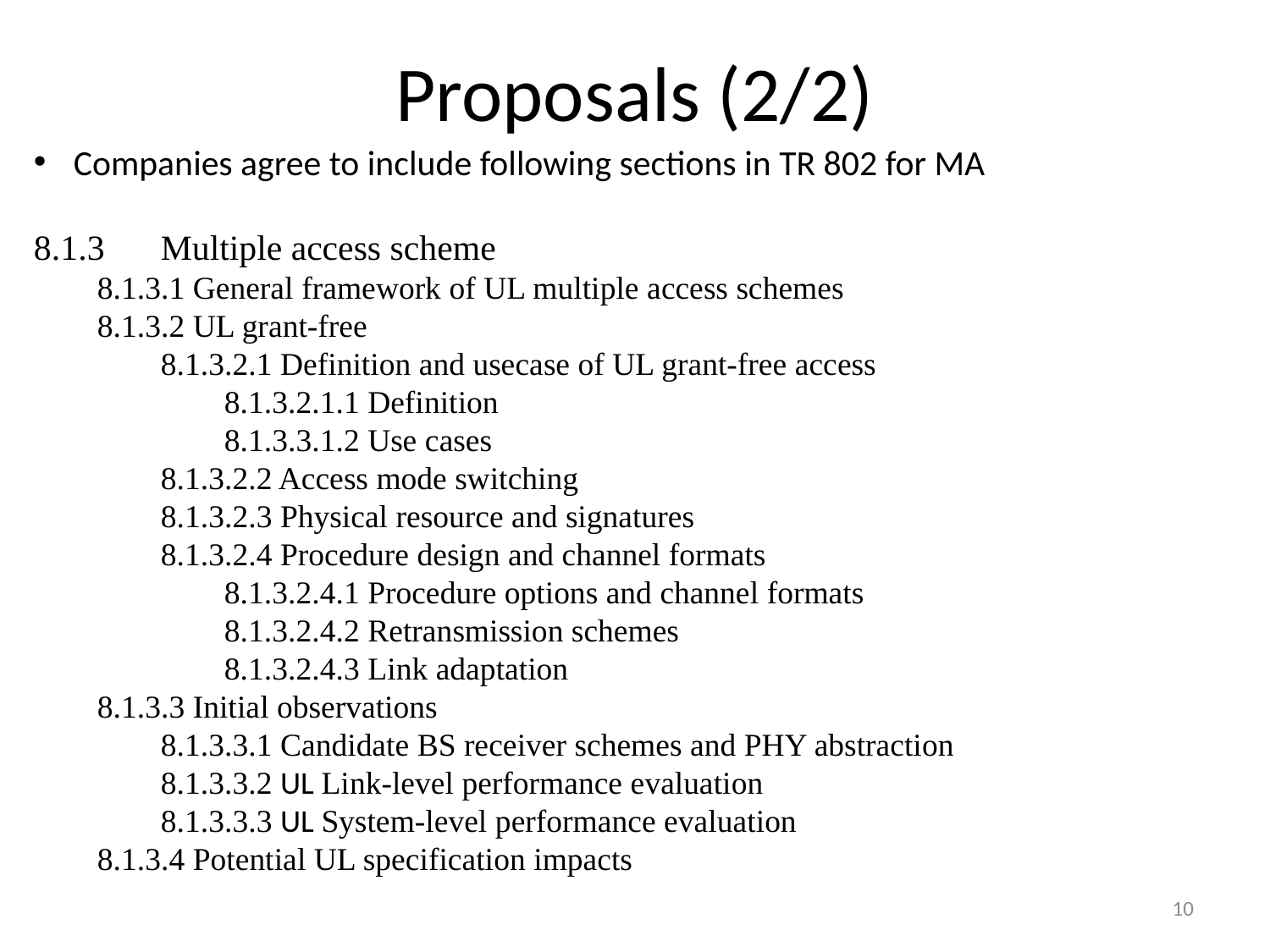

Proposals (2/2)
Companies agree to include following sections in TR 802 for MA

8.1.3	Multiple access scheme
8.1.3.1 General framework of UL multiple access schemes
8.1.3.2 UL grant-free
8.1.3.2.1 Definition and usecase of UL grant-free access
8.1.3.2.1.1 Definition
8.1.3.3.1.2 Use cases
8.1.3.2.2 Access mode switching
8.1.3.2.3 Physical resource and signatures
8.1.3.2.4 Procedure design and channel formats
8.1.3.2.4.1 Procedure options and channel formats
8.1.3.2.4.2 Retransmission schemes
8.1.3.2.4.3 Link adaptation
8.1.3.3 Initial observations
8.1.3.3.1 Candidate BS receiver schemes and PHY abstraction
8.1.3.3.2 UL Link-level performance evaluation
8.1.3.3.3 UL System-level performance evaluation
8.1.3.4 Potential UL specification impacts
10